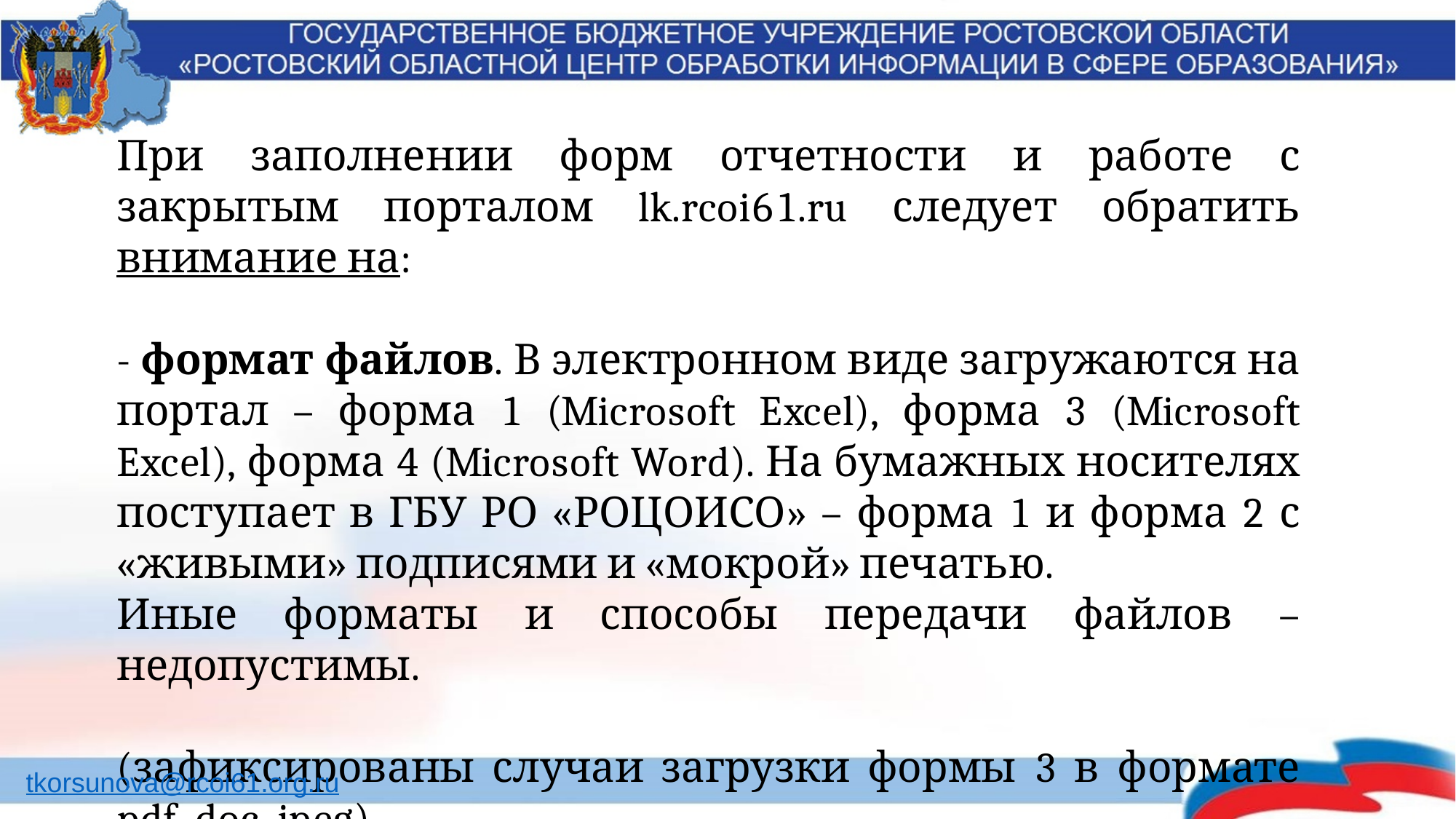

При заполнении форм отчетности и работе с закрытым порталом lk.rcoi61.ru следует обратить внимание на:

- формат файлов. В электронном виде загружаются на портал – форма 1 (Microsoft Excel), форма 3 (Microsoft Excel), форма 4 (Microsoft Word). На бумажных носителях поступает в ГБУ РО «РОЦОИСО» – форма 1 и форма 2 с «живыми» подписями и «мокрой» печатью.
Иные форматы и способы передачи файлов – недопустимы.

(зафиксированы случаи загрузки формы 3 в формате pdf, doc, jpeg)

tkorsunova@rcoi61.org.ru